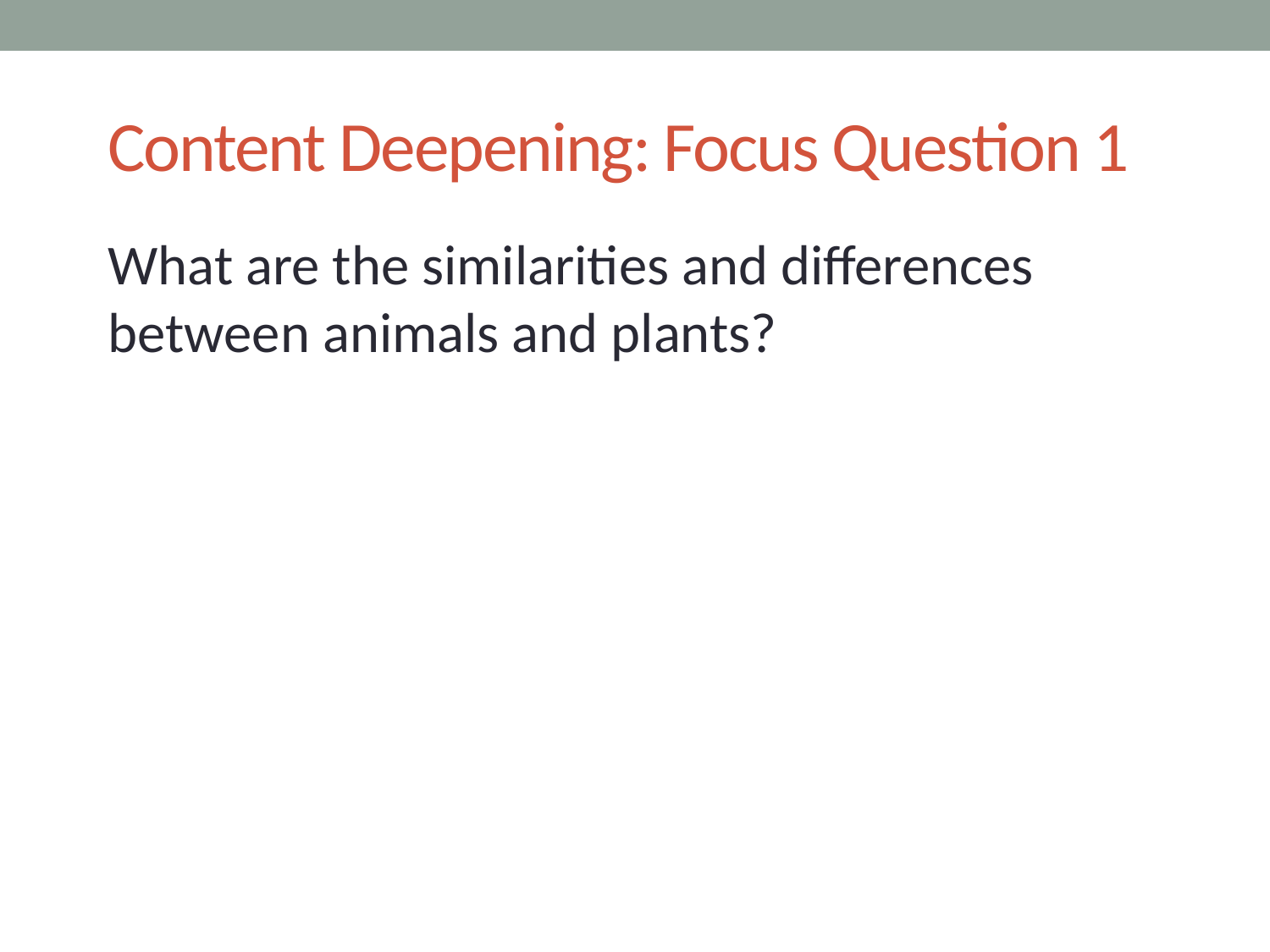

# Content Deepening: Focus Question 1
What are the similarities and differences between animals and plants?